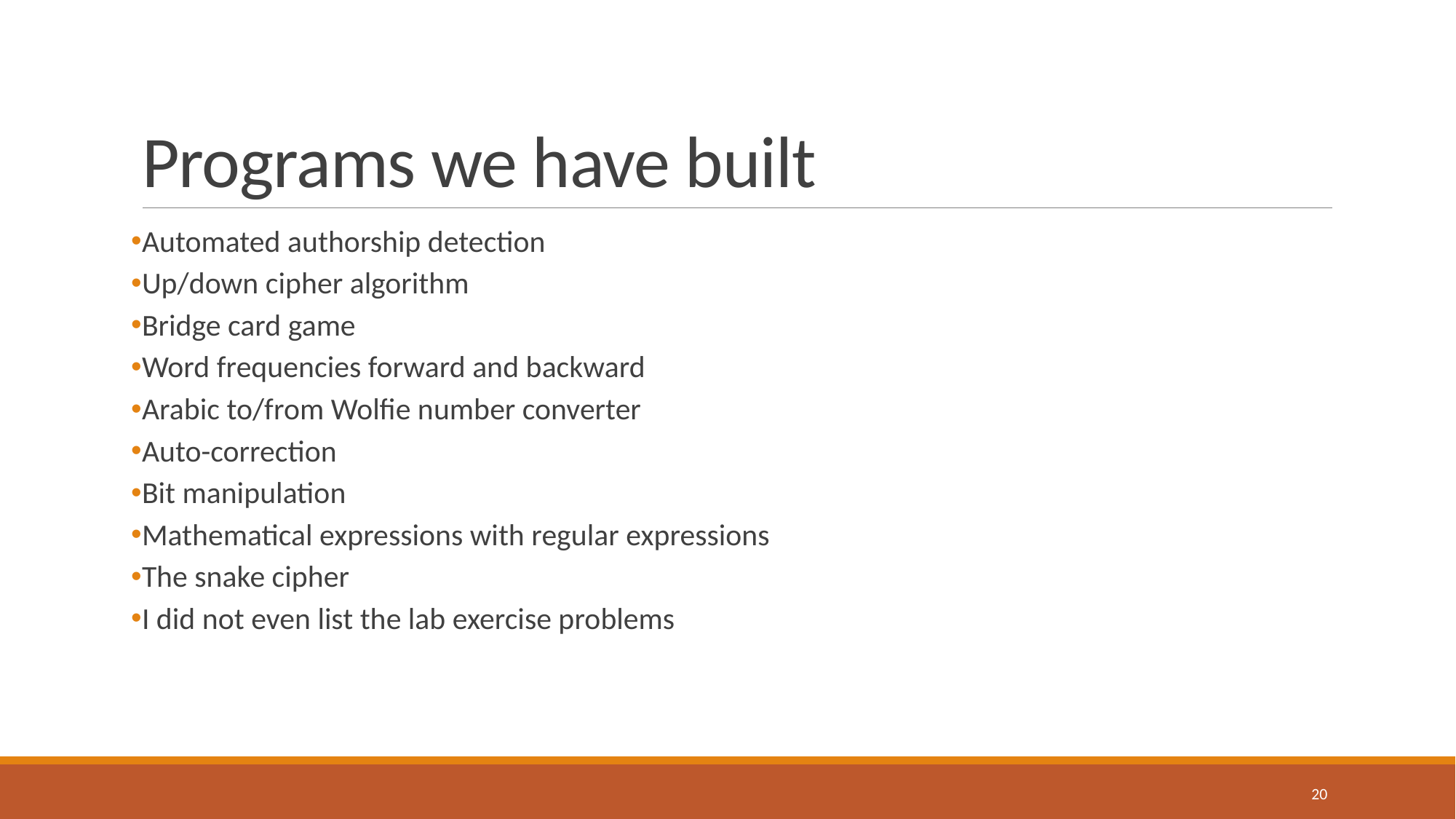

# Programs we have built
Automated authorship detection
Up/down cipher algorithm
Bridge card game
Word frequencies forward and backward
Arabic to/from Wolfie number converter
Auto-correction
Bit manipulation
Mathematical expressions with regular expressions
The snake cipher
I did not even list the lab exercise problems

20